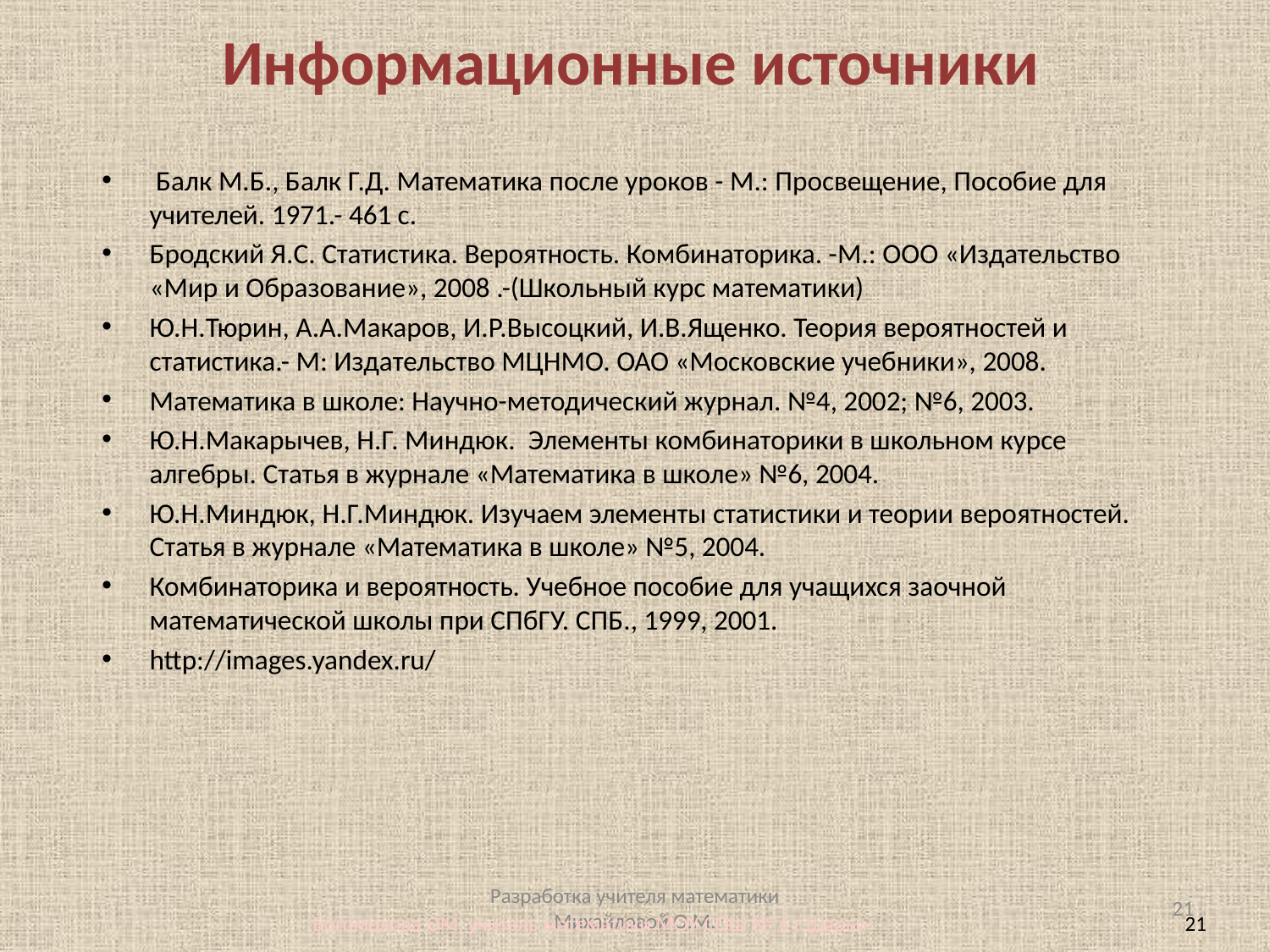

Информационные источники
 Балк М.Б., Балк Г.Д. Математика после уроков - М.: Просвещение, Пособие для учителей. 1971.- 461 с.
Бродский Я.С. Статистика. Вероятность. Комбинаторика. -М.: ООО «Издательство «Мир и Образование», 2008 .-(Школьный курс математики)
Ю.Н.Тюрин, А.А.Макаров, И.Р.Высоцкий, И.В.Ященко. Теория вероятностей и статистика.- М: Издательство МЦНМО. ОАО «Московские учебники», 2008.
Математика в школе: Научно-методический журнал. №4, 2002; №6, 2003.
Ю.Н.Макарычев, Н.Г. Миндюк.  Элементы комбинаторики в школьном курсе алгебры. Статья в журнале «Математика в школе» №6, 2004.
Ю.Н.Миндюк, Н.Г.Миндюк. Изучаем элементы статистики и теории вероятностей. Статья в журнале «Математика в школе» №5, 2004.
Комбинаторика и вероятность. Учебное пособие для учащихся заочной математической школы при СПбГУ. СПБ., 1999, 2001.
http://images.yandex.ru/
Разработка учителя математики Михайловой О.М.
21
Богомолова ОМ, учитель математики МОУ СОШ № 6 г.Шарьи
21